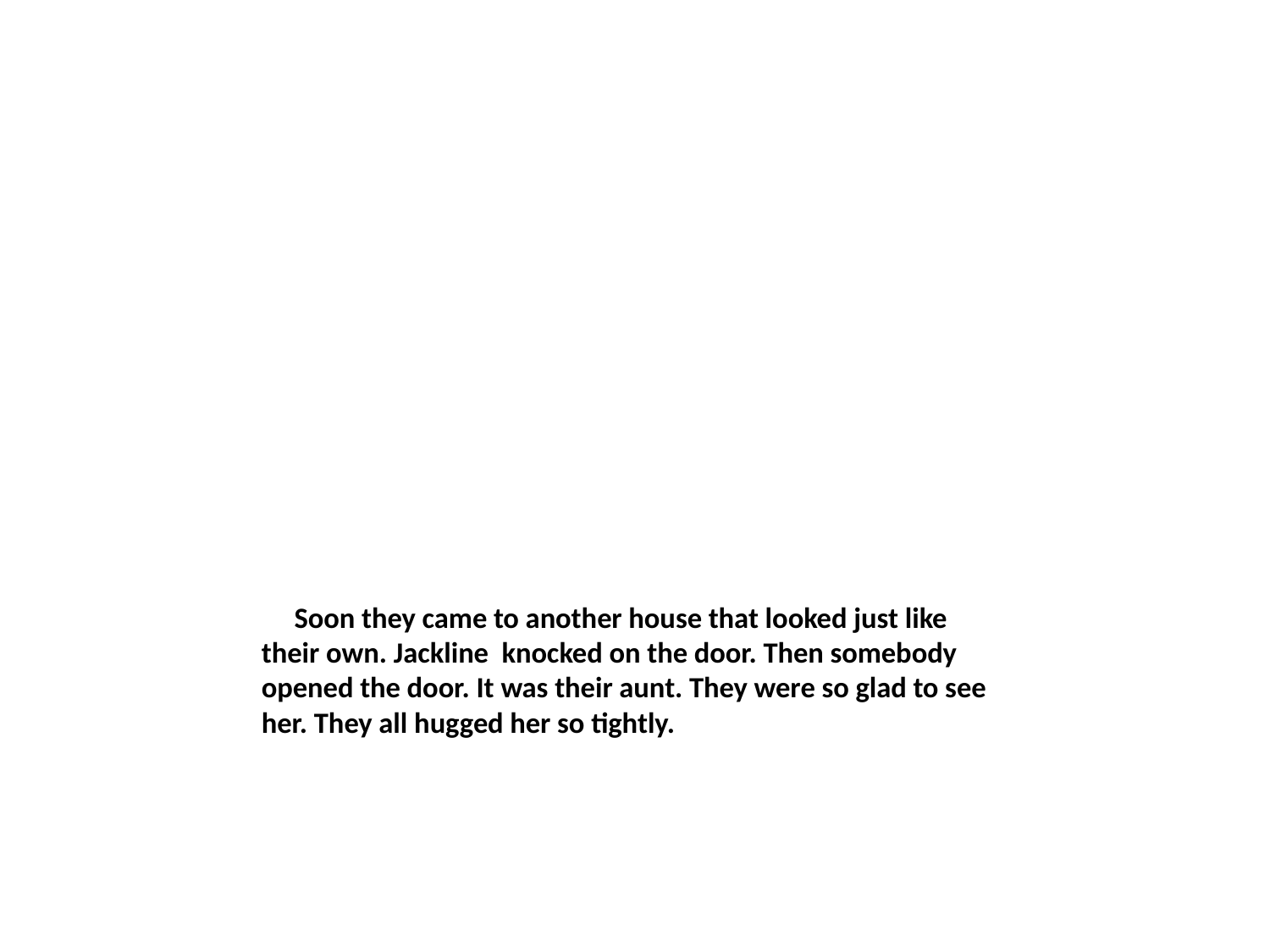

# Soon they came to another house that looked just like their own. Jackline  knocked on the door. Then somebody opened the door. It was their aunt. They were so glad to see her. They all hugged her so tightly.